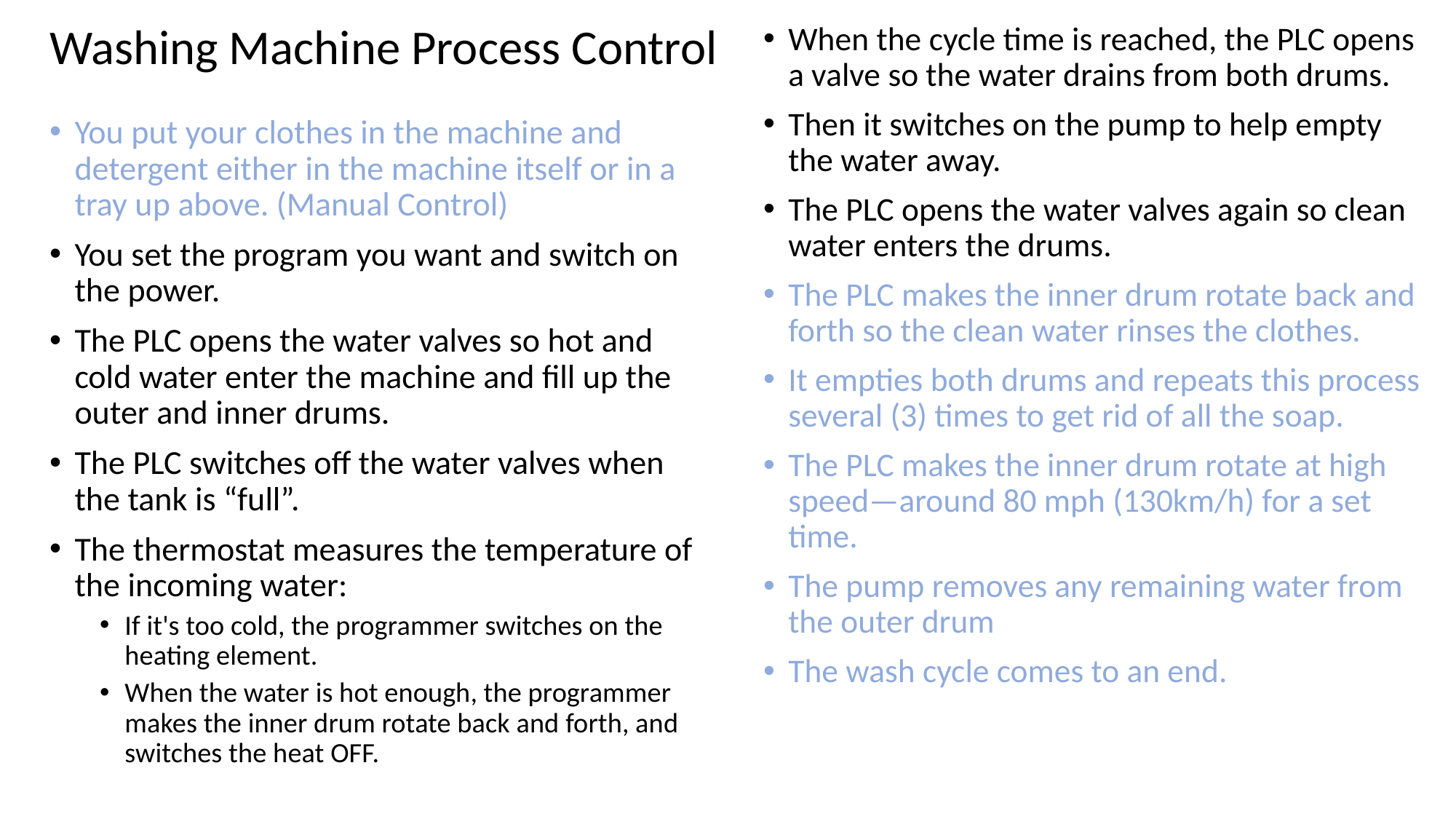

# Washing Machine Process Control
When the cycle time is reached, the PLC opens a valve so the water drains from both drums.
Then it switches on the pump to help empty the water away.
The PLC opens the water valves again so clean water enters the drums.
The PLC makes the inner drum rotate back and forth so the clean water rinses the clothes.
It empties both drums and repeats this process several (3) times to get rid of all the soap.
The PLC makes the inner drum rotate at high speed—around 80 mph (130km/h) for a set time.
The pump removes any remaining water from the outer drum
The wash cycle comes to an end.
You put your clothes in the machine and detergent either in the machine itself or in a tray up above. (Manual Control)
You set the program you want and switch on the power.
The PLC opens the water valves so hot and cold water enter the machine and fill up the outer and inner drums.
The PLC switches off the water valves when the tank is “full”.
The thermostat measures the temperature of the incoming water:
If it's too cold, the programmer switches on the heating element.
When the water is hot enough, the programmer makes the inner drum rotate back and forth, and switches the heat OFF.